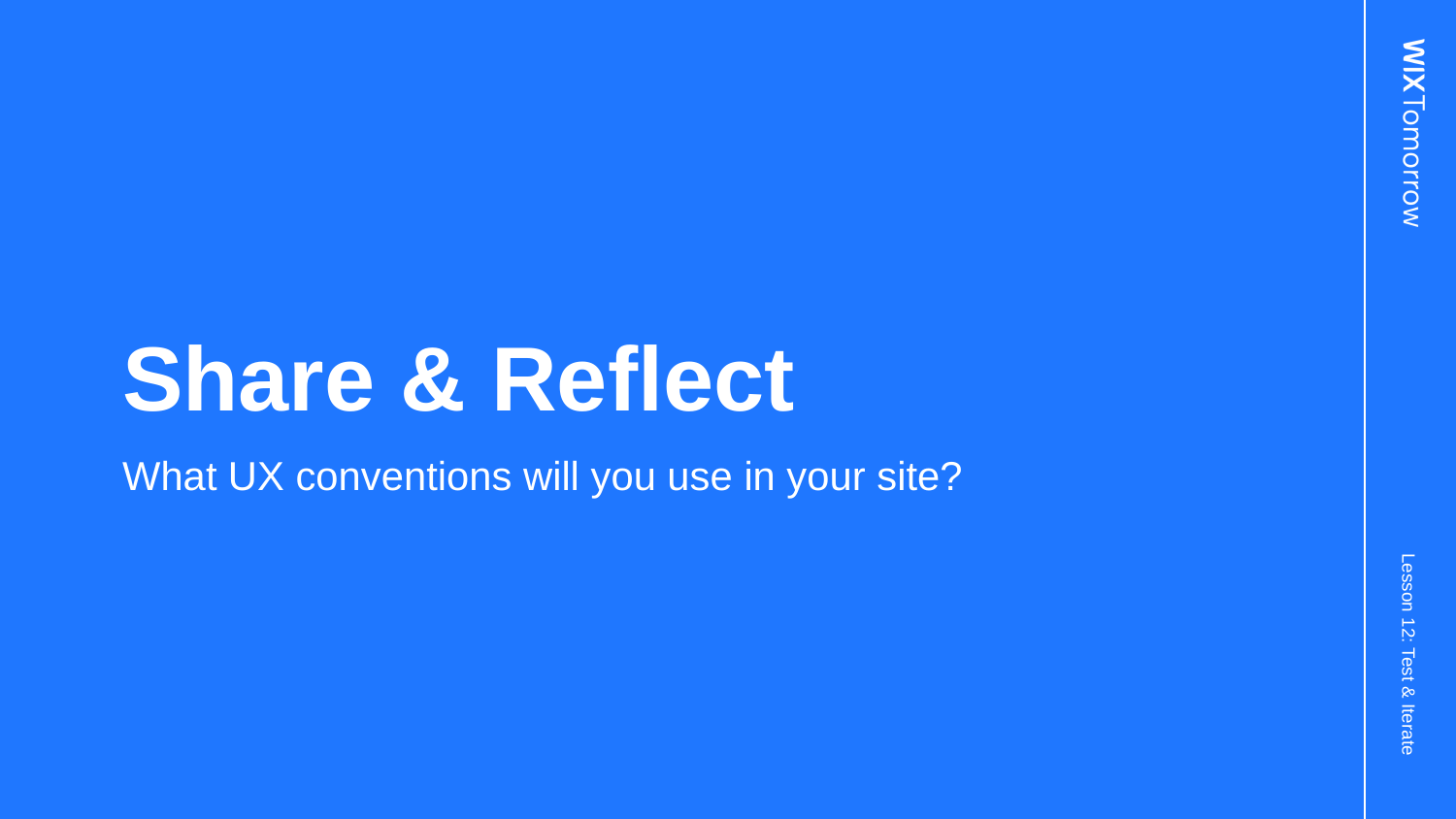

# Share & Reflect
What UX conventions will you use in your site?